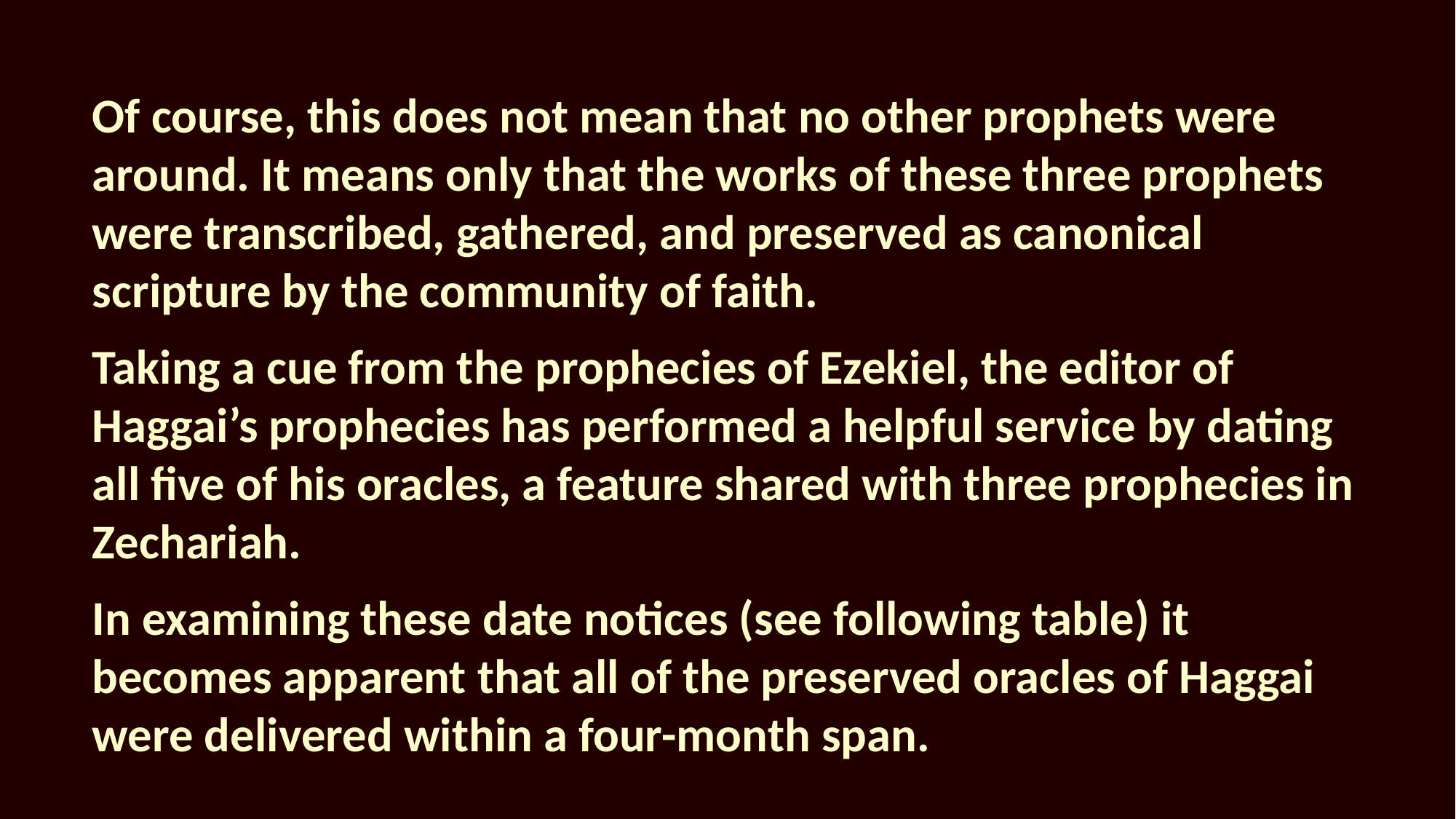

Of course, this does not mean that no other prophets were around. It means only that the works of these three prophets were transcribed, gathered, and preserved as canonical scripture by the community of faith.
Taking a cue from the prophecies of Ezekiel, the editor of Haggai’s prophecies has performed a helpful service by dating all five of his oracles, a feature shared with three prophecies in Zechariah.
In examining these date notices (see following table) it becomes apparent that all of the preserved oracles of Haggai were delivered within a four-month span.